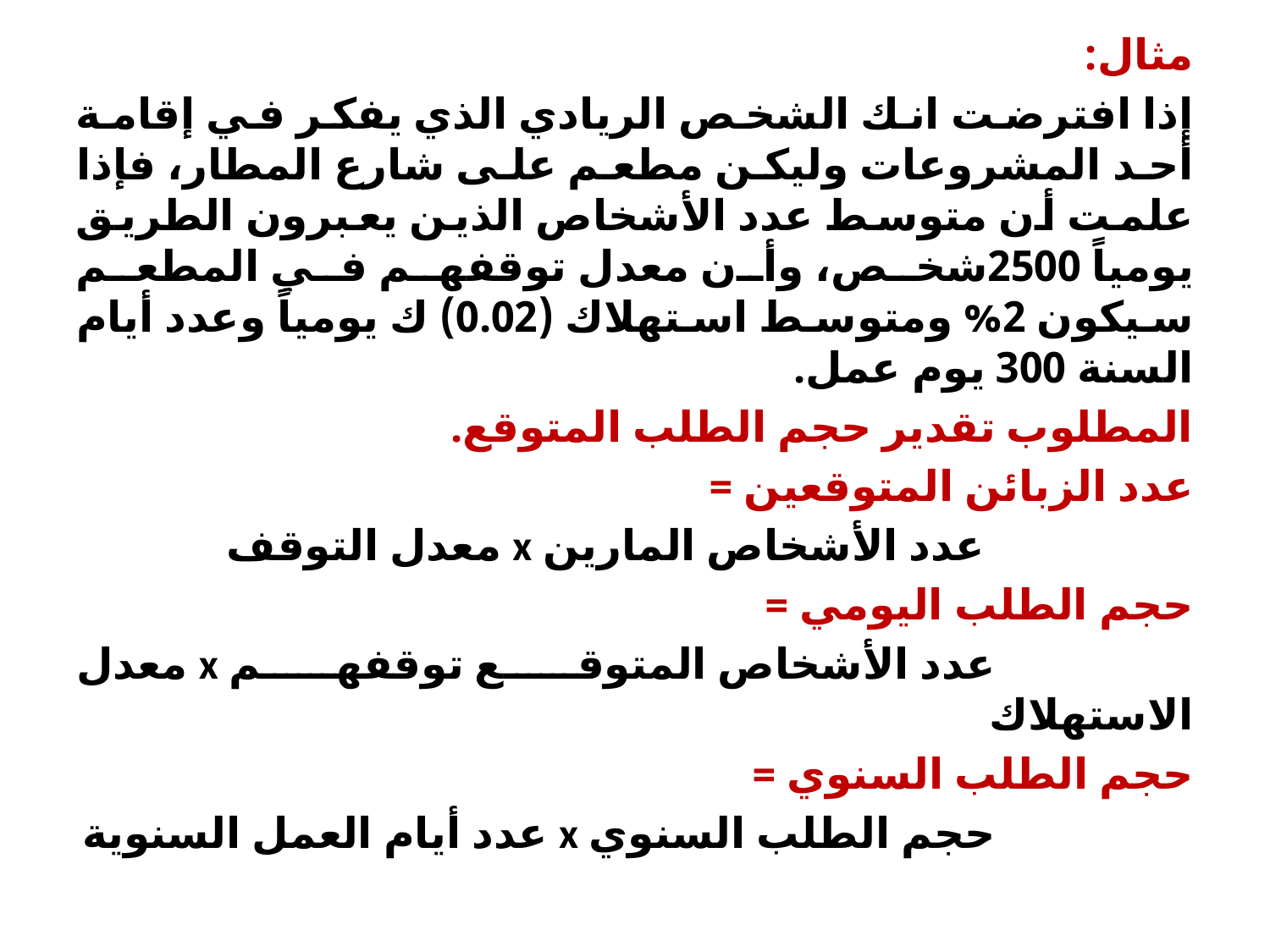

مثال:
إذا افترضت انك الشخص الريادي الذي يفكر في إقامة أحد المشروعات وليكن مطعم على شارع المطار، فإذا علمت أن متوسط عدد الأشخاص الذين يعبرون الطريق يومياً 2500شخص، وأن معدل توقفهم في المطعم سيكون 2% ومتوسط استهلاك (0.02) ك يومياً وعدد أيام السنة 300 يوم عمل.
المطلوب تقدير حجم الطلب المتوقع.
عدد الزبائن المتوقعين =
                   عدد الأشخاص المارين x معدل التوقف
حجم الطلب اليومي =
                  عدد الأشخاص المتوقع توقفهم x معدل الاستهلاك
حجم الطلب السنوي =
                  حجم الطلب السنوي x عدد أيام العمل السنوية